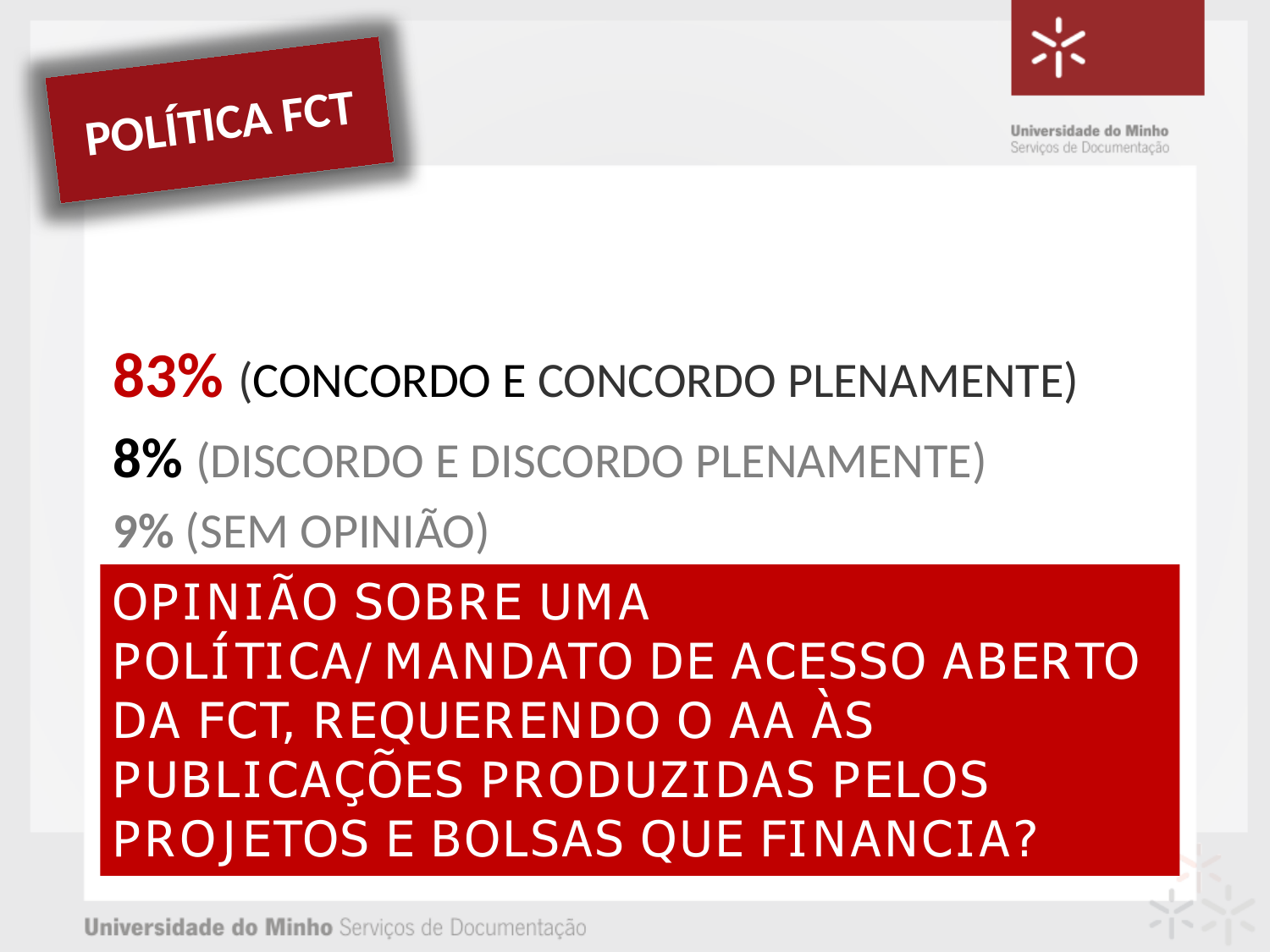

POLÍTICA FCT
83% (CONCORDO E CONCORDO PLENAMENTE)
8% (DISCORDO E DISCORDO PLENAMENTE)
9% (SEM OPINIÃO)
# opinião sobre uma política/mandato de acesso aberto da FCT, requerendo o aa às publicações produzidas pelos projetos e bolsas que financia?